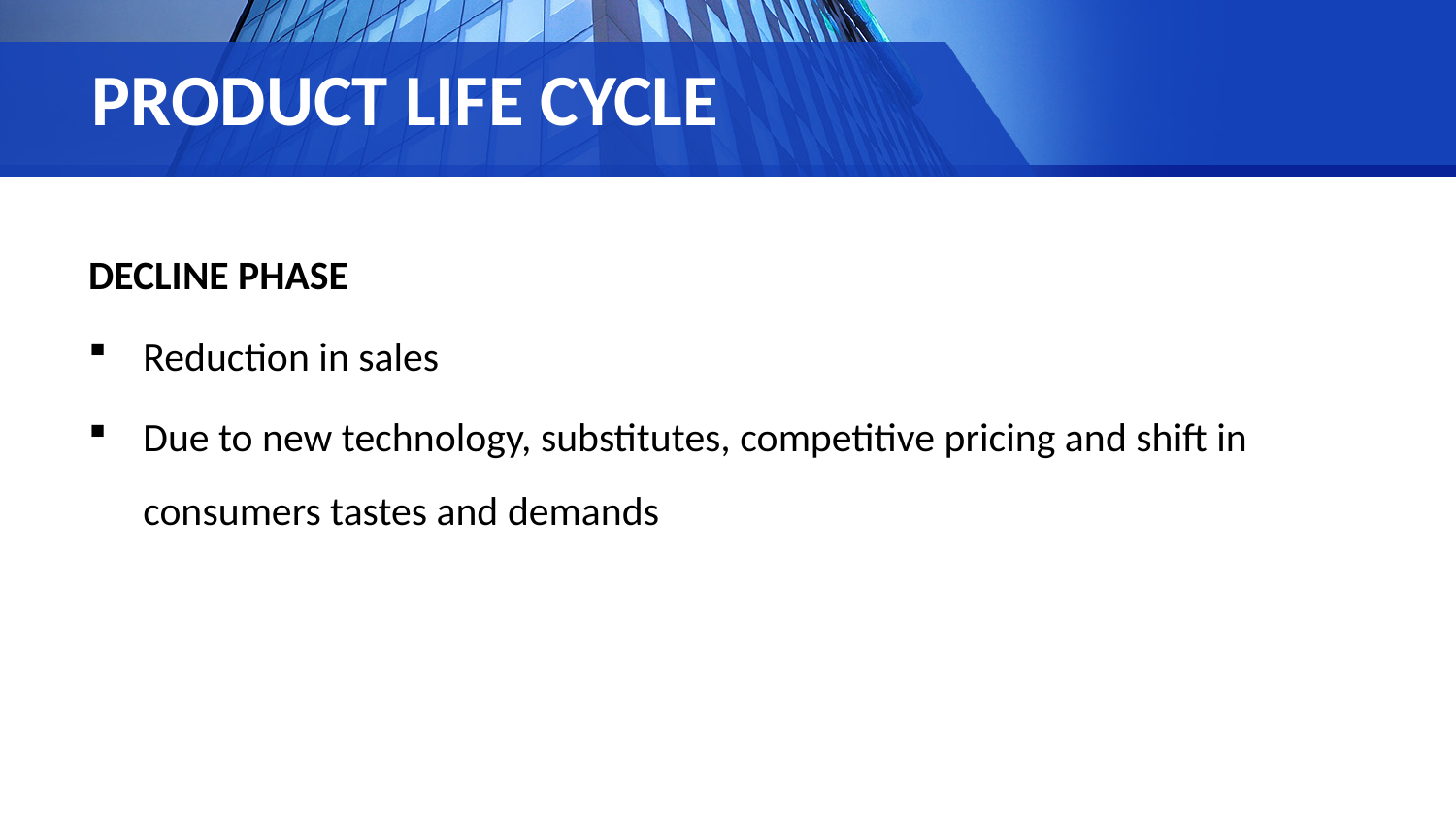

# PRODUCT LIFE CYCLE
DECLINE PHASE
Reduction in sales
Due to new technology, substitutes, competitive pricing and shift in consumers tastes and demands